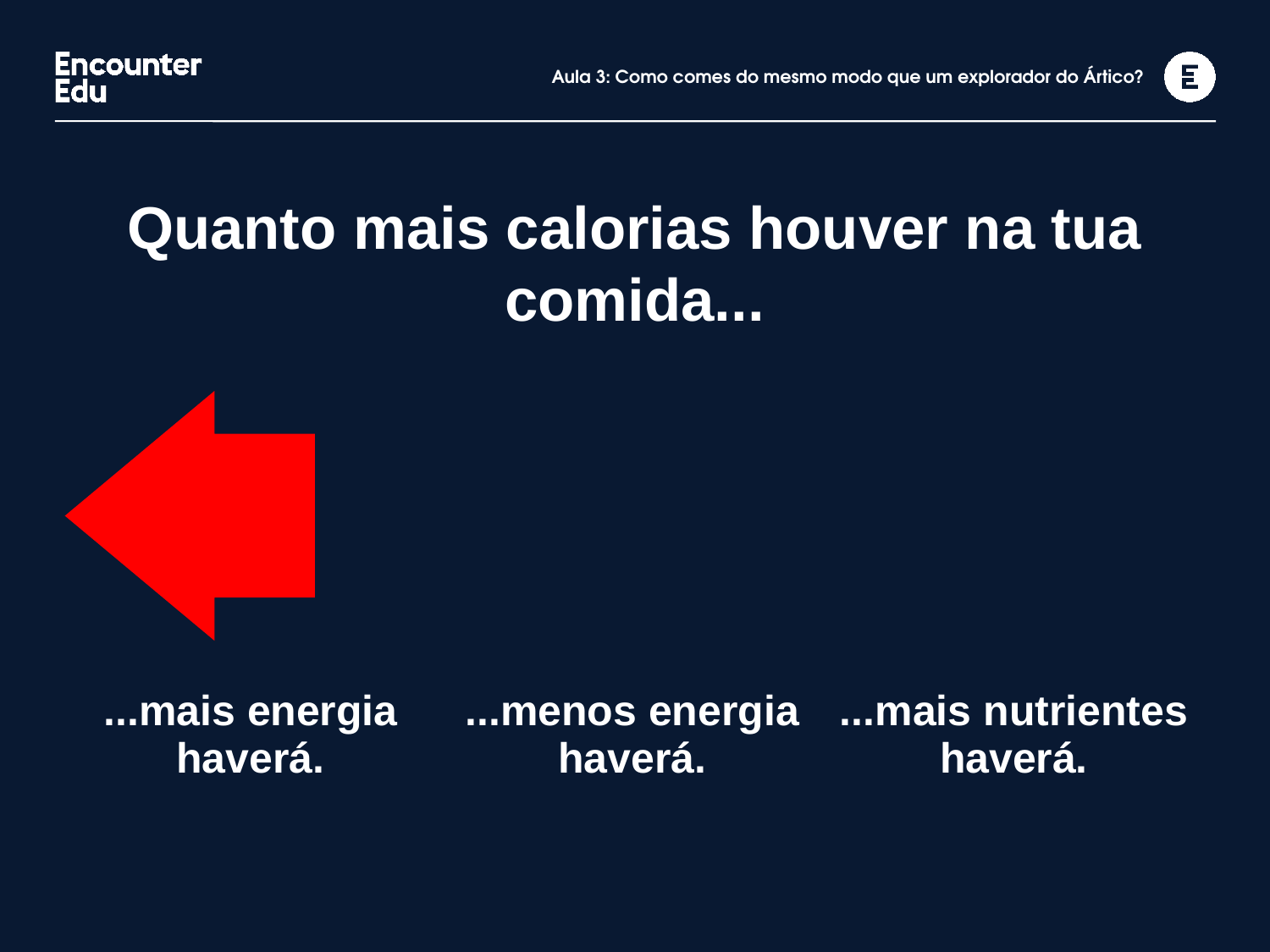

# Aula 3: Como comes do mesmo modo que um explorador do Ártico?
Quanto mais calorias houver na tua comida...

| ...mais energia haverá. | ...menos energia haverá. | ...mais nutrientes haverá. |
| --- | --- | --- |